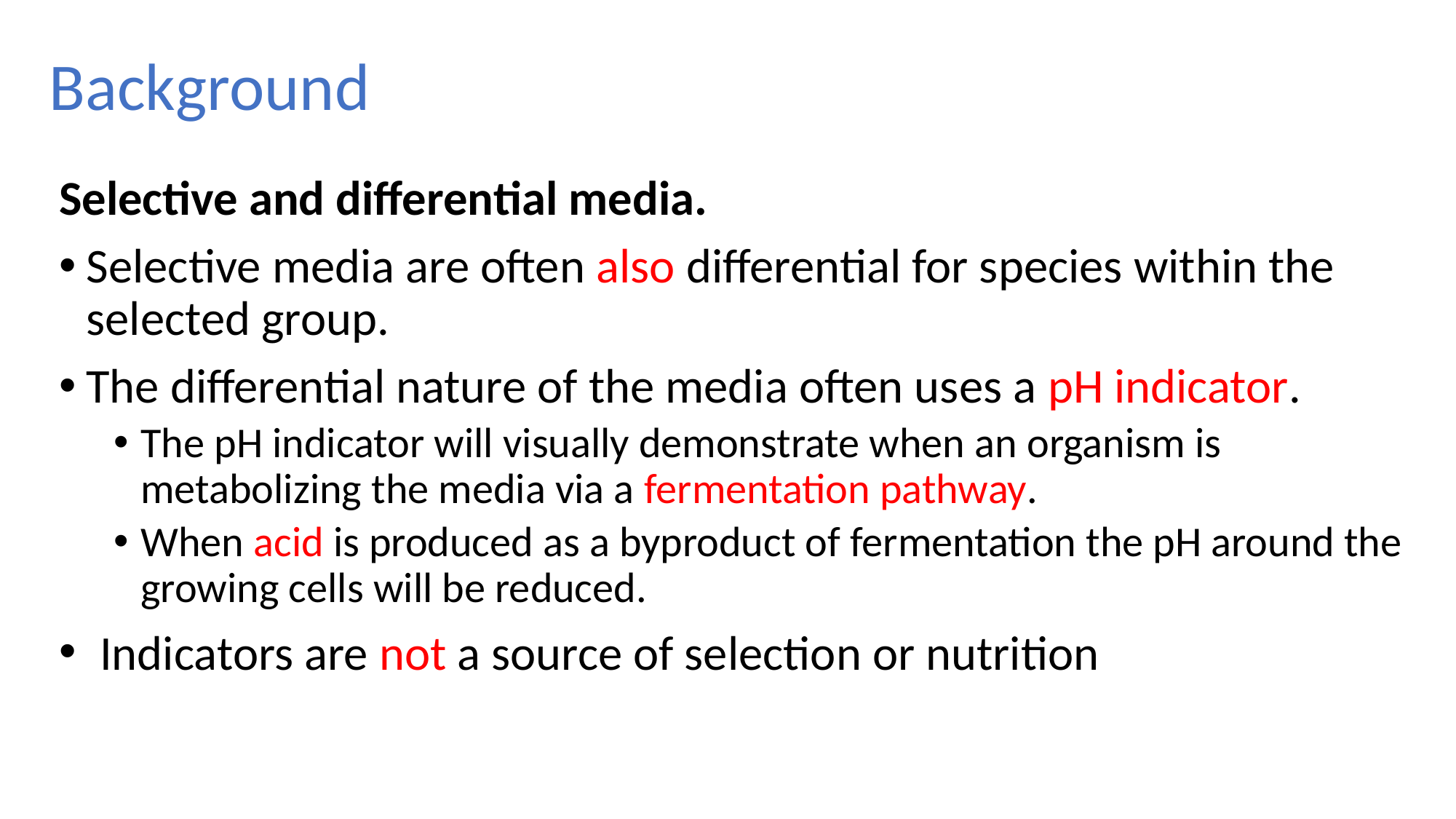

# Background
Selective and differential media.
Selective media are often also differential for species within the selected group.
The differential nature of the media often uses a pH indicator.
The pH indicator will visually demonstrate when an organism is metabolizing the media via a fermentation pathway.
When acid is produced as a byproduct of fermentation the pH around the growing cells will be reduced.
Indicators are not a source of selection or nutrition